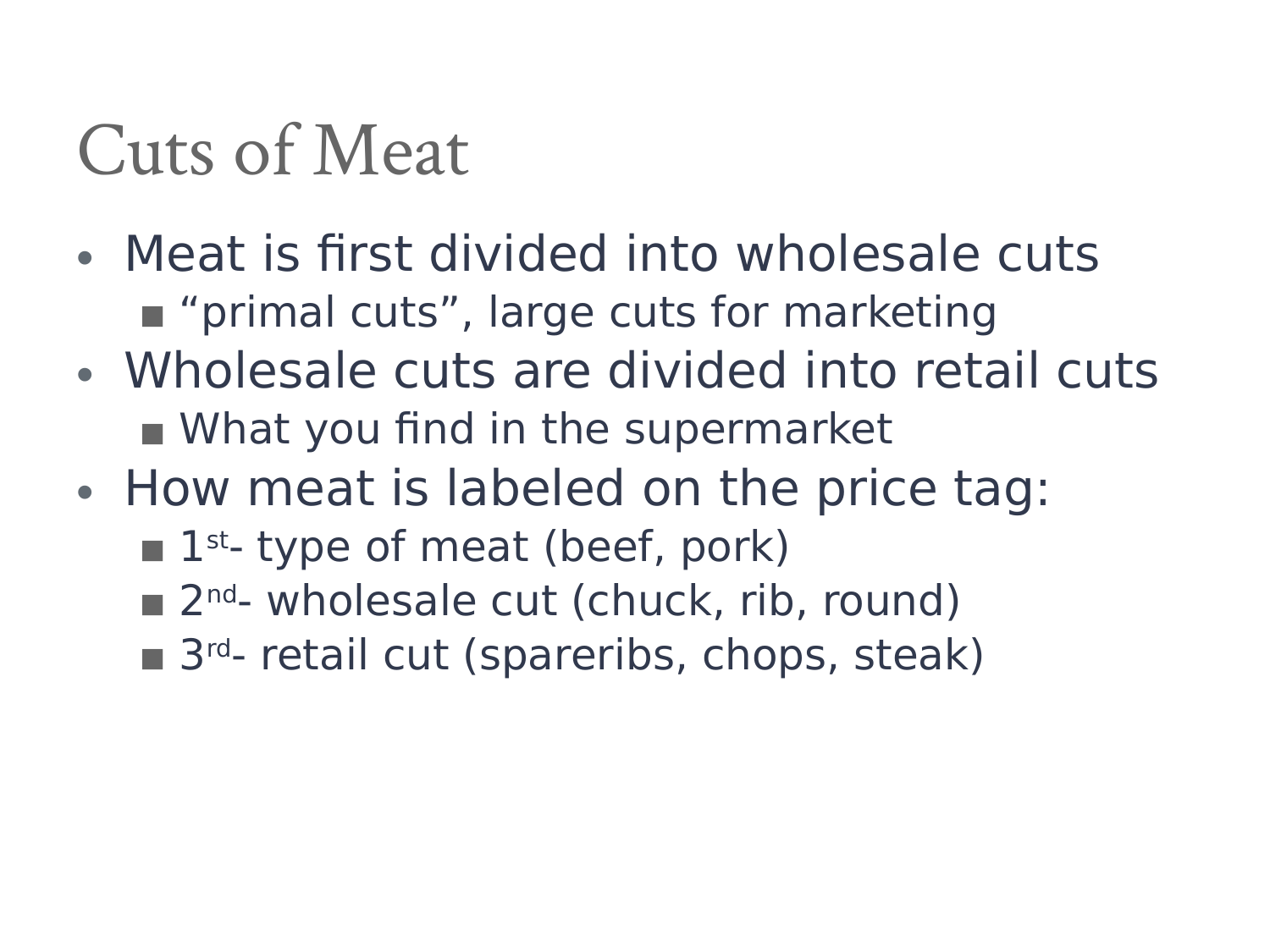

# Cuts of Meat
Meat is first divided into wholesale cuts
“primal cuts”, large cuts for marketing
Wholesale cuts are divided into retail cuts
What you find in the supermarket
How meat is labeled on the price tag:
1st- type of meat (beef, pork)
2nd- wholesale cut (chuck, rib, round)
3rd- retail cut (spareribs, chops, steak)